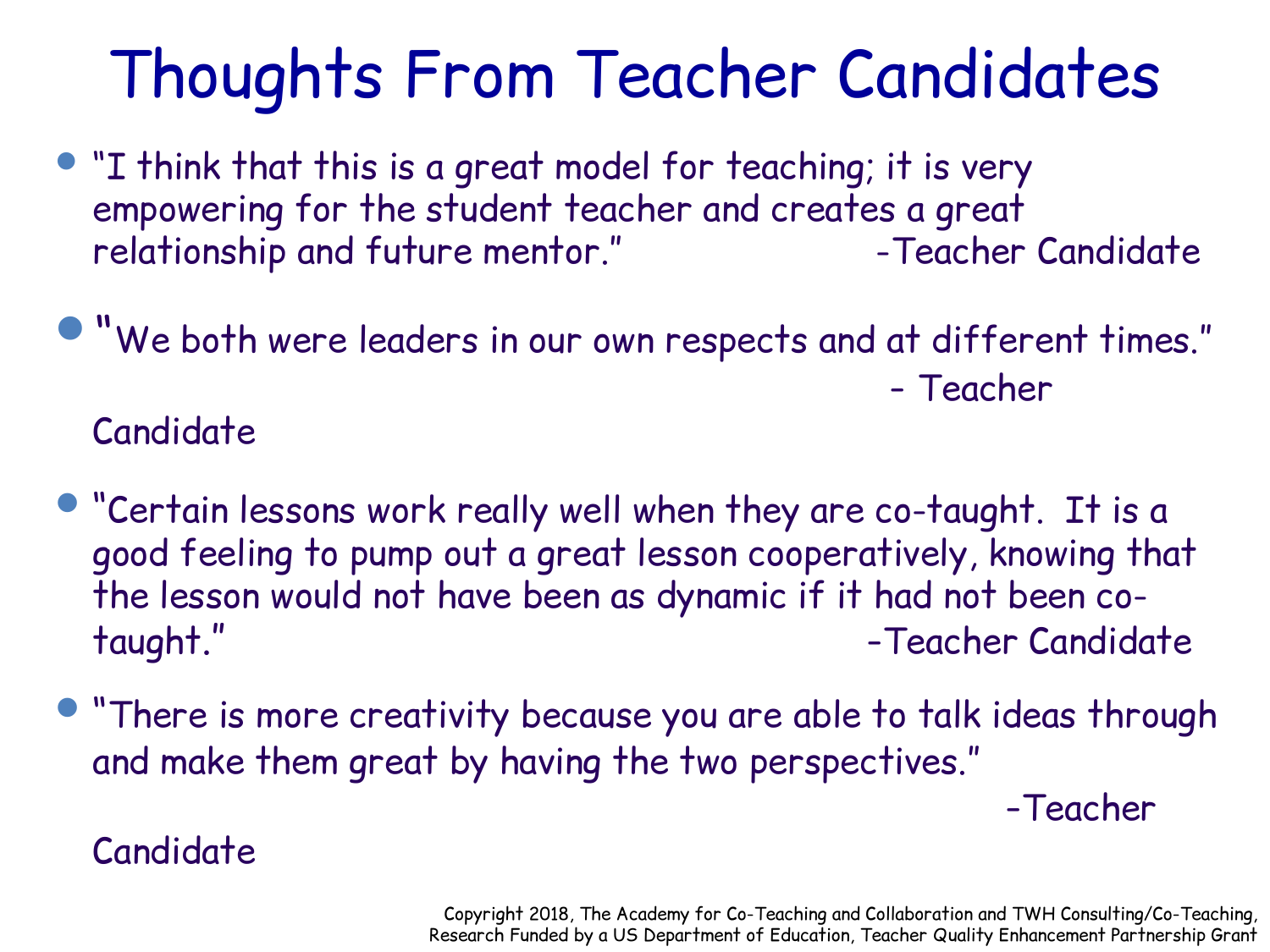

# Thoughts From Teacher Candidates
“I think that this is a great model for teaching; it is very empowering for the student teacher and creates a great relationship and future mentor.”   		  -Teacher Candidate

“We both were leaders in our own respects and at different times.” 			      		 	   - Teacher Candidate

“Certain lessons work really well when they are co-taught.  It is a good feeling to pump out a great lesson cooperatively, knowing that the lesson would not have been as dynamic if it had not been co-taught.” 	          				 -Teacher Candidate

“There is more creativity because you are able to talk ideas through and make them great by having the two perspectives.” 				          				  -Teacher Candidate
Copyright 2018, The Academy for Co-Teaching and Collaboration and TWH Consulting/Co-Teaching,
Research Funded by a US Department of Education, Teacher Quality Enhancement Partnership Grant